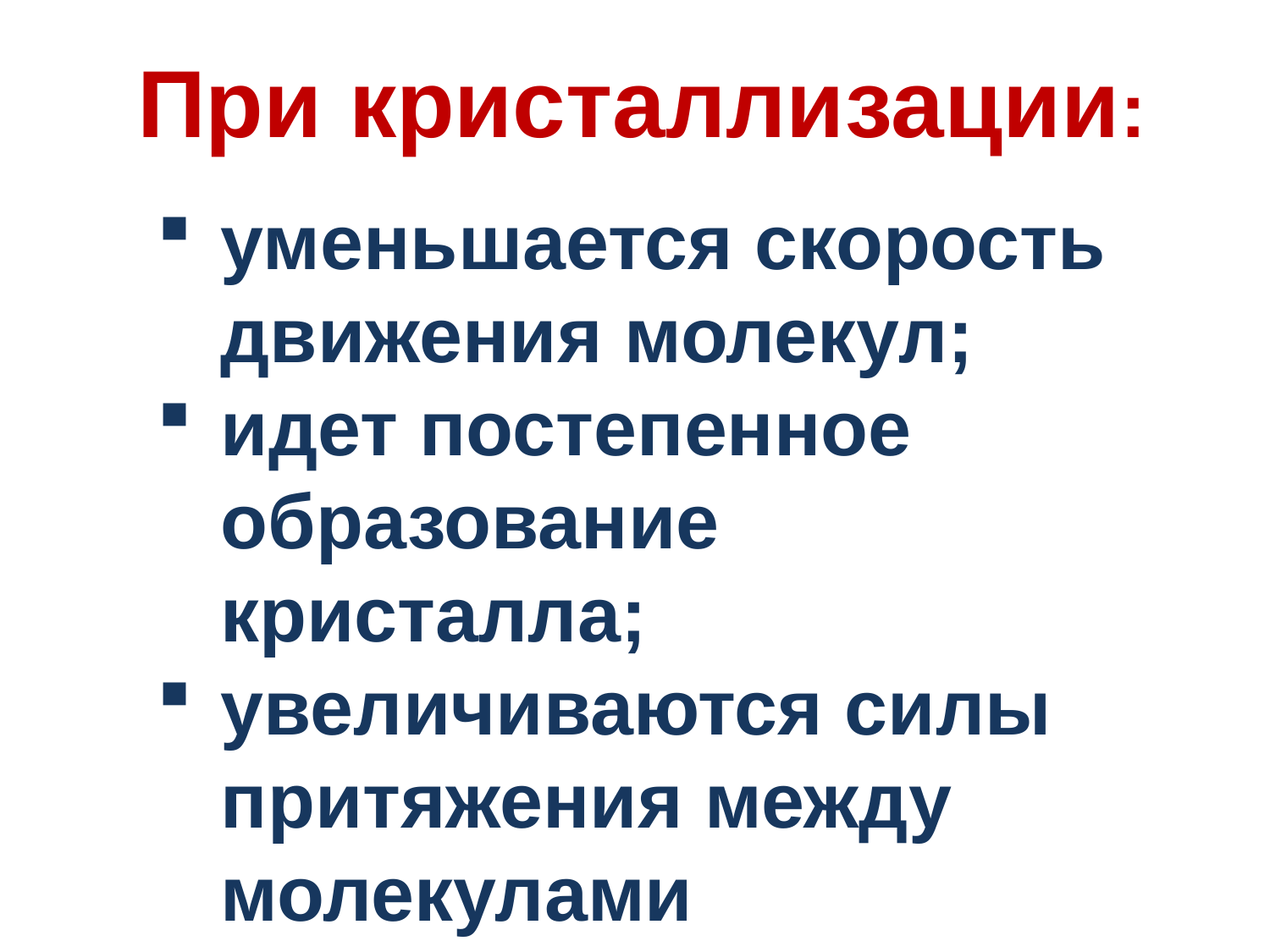

При кристаллизации:
уменьшается скорость движения молекул;
идет постепенное образование кристалла;
увеличиваются силы притяжения между молекулами